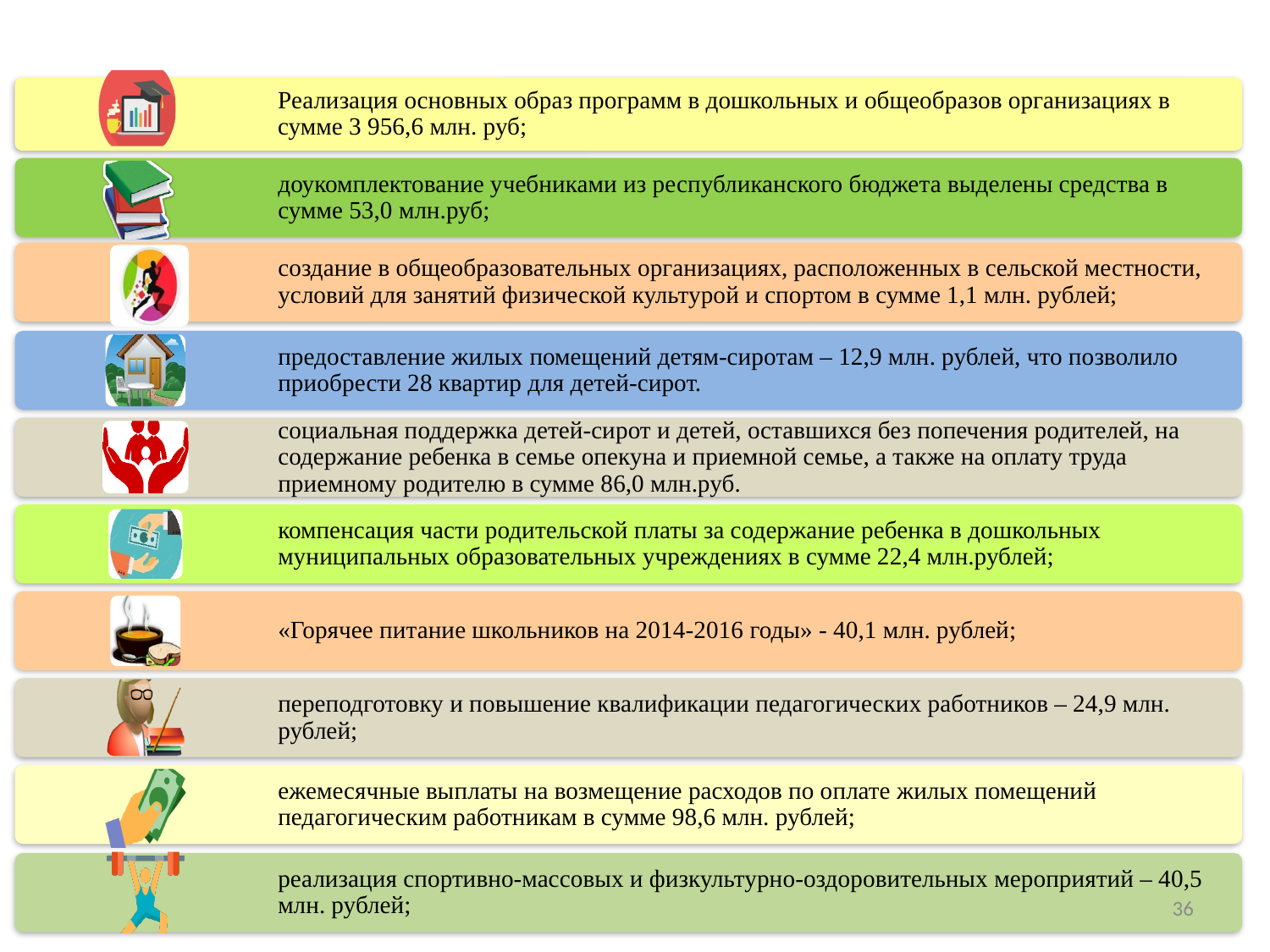

Реализация основных образ программ в дошкольных и общеобразов организациях в сумме 3 956,6 млн. руб;
доукомплектование учебниками из республиканского бюджета выделены средства в сумме 53,0 млн.руб;
создание в общеобразовательных организациях, расположенных в сельской местности, условий для занятий физической культурой и спортом в сумме 1,1 млн. рублей;
предоставление жилых помещений детям-сиротам – 12,9 млн. рублей, что позволило приобрести 28 квартир для детей-сирот.
социальная поддержка детей-сирот и детей, оставшихся без попечения родителей, на содержание ребенка в семье опекуна и приемной семье, а также на оплату труда приемному родителю в сумме 86,0 млн.руб.
компенсация части родительской платы за содержание ребенка в дошкольных муниципальных образовательных учреждениях в сумме 22,4 млн.рублей;
«Горячее питание школьников на 2014-2016 годы» - 40,1 млн. рублей;
переподготовку и повышение квалификации педагогических работников – 24,9 млн. рублей;
ежемесячные выплаты на возмещение расходов по оплате жилых помещений педагогическим работникам в сумме 98,6 млн. рублей;
реализация спортивно-массовых и физкультурно-оздоровительных мероприятий – 40,5 млн. рублей;
36